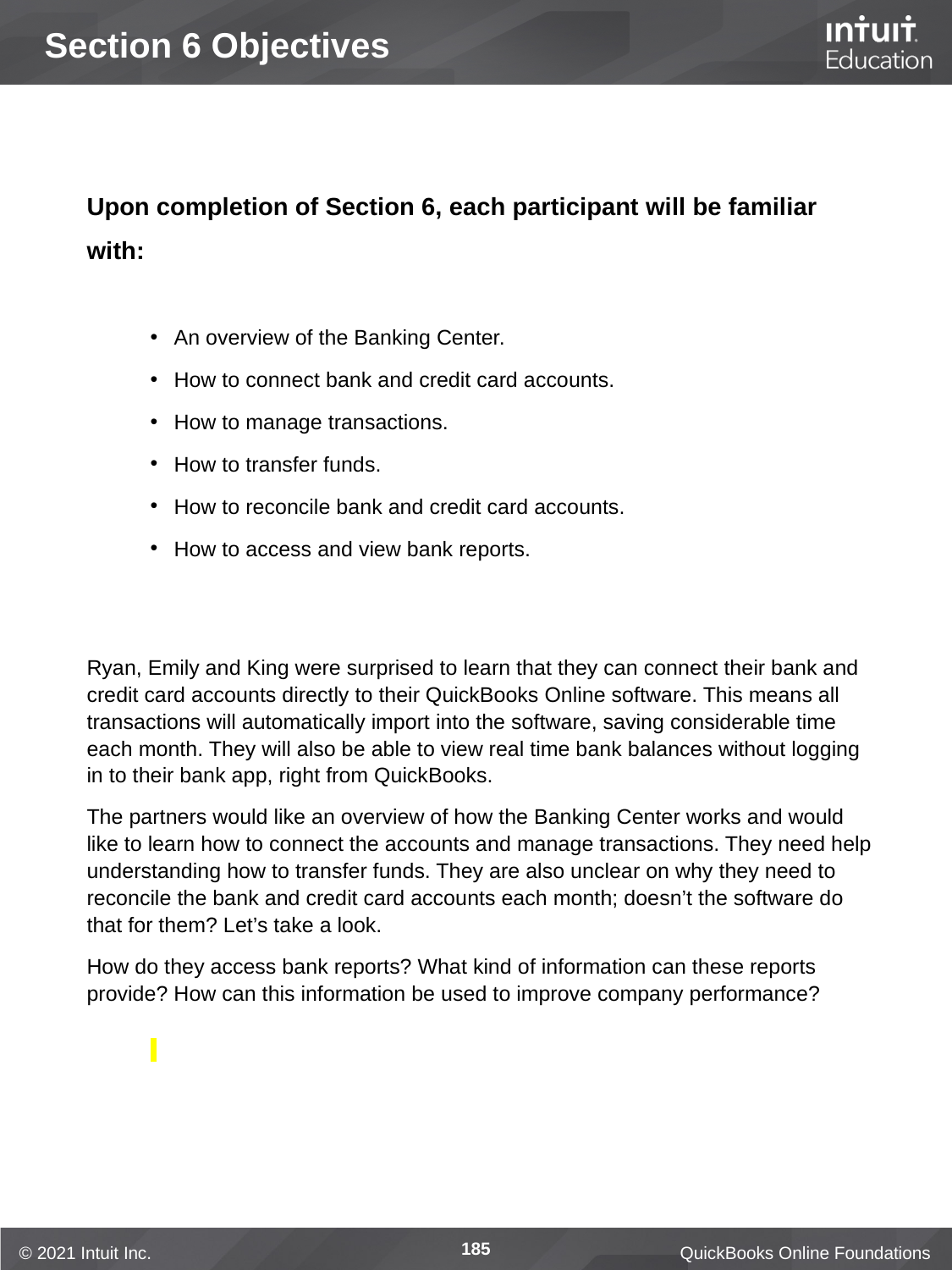

# Section 6 Objectives
Upon completion of Section 6, each participant will be familiar with:

An overview of the Banking Center.
How to connect bank and credit card accounts.
How to manage transactions.
How to transfer funds.
How to reconcile bank and credit card accounts.
How to access and view bank reports.

Ryan, Emily and King were surprised to learn that they can connect their bank and credit card accounts directly to their QuickBooks Online software. This means all transactions will automatically import into the software, saving considerable time each month. They will also be able to view real time bank balances without logging in to their bank app, right from QuickBooks.
The partners would like an overview of how the Banking Center works and would like to learn how to connect the accounts and manage transactions. They need help understanding how to transfer funds. They are also unclear on why they need to reconcile the bank and credit card accounts each month; doesn’t the software do that for them? Let’s take a look.
How do they access bank reports? What kind of information can these reports provide? How can this information be used to improve company performance?

185